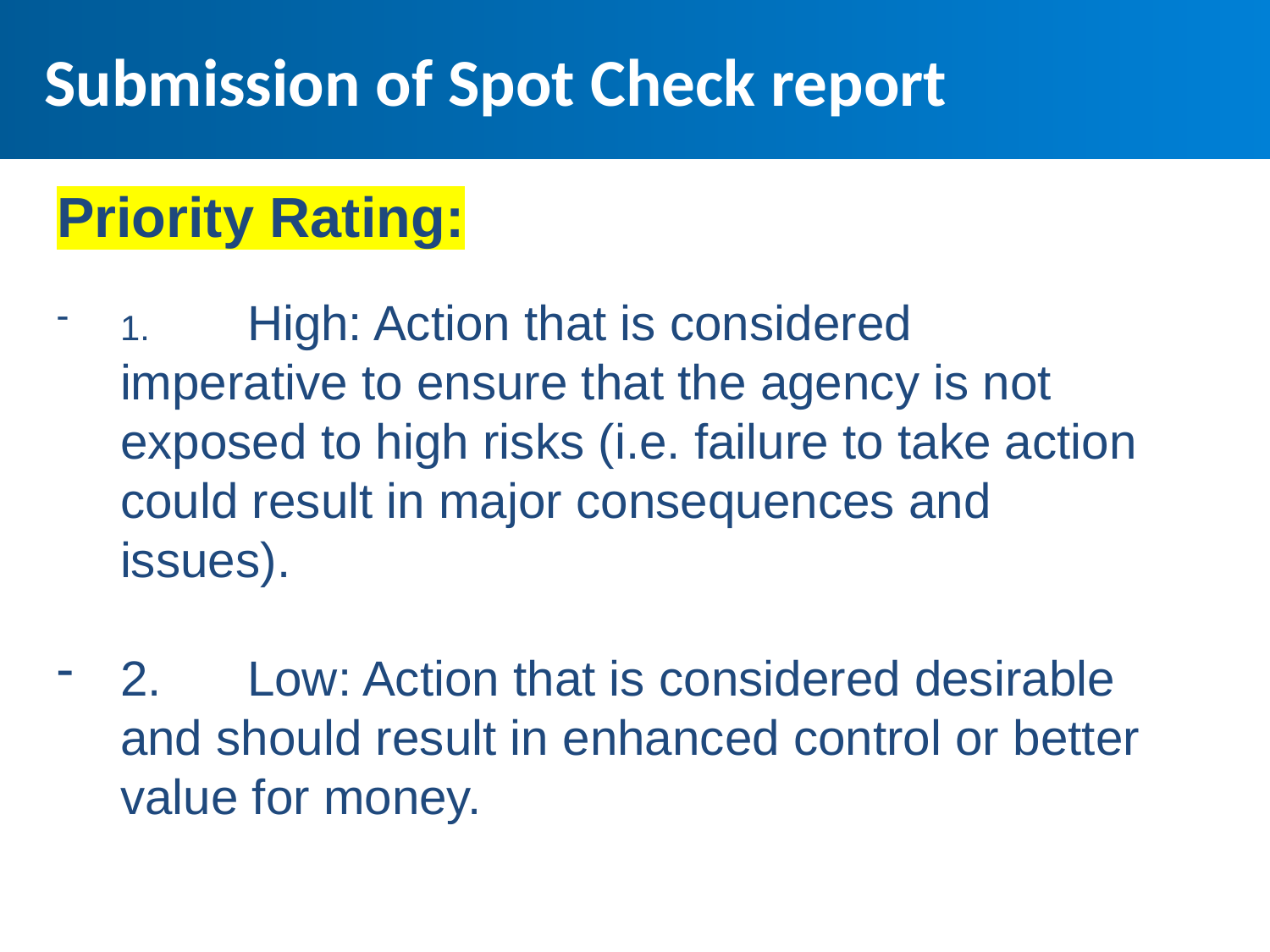

# Submission of Spot Check report
Expense testing – verify…..
Priority Rating:

1.	High: Action that is considered imperative to ensure that the agency is not exposed to high risks (i.e. failure to take action could result in major consequences and issues).

2.	Low: Action that is considered desirable and should result in enhanced control or better value for money.